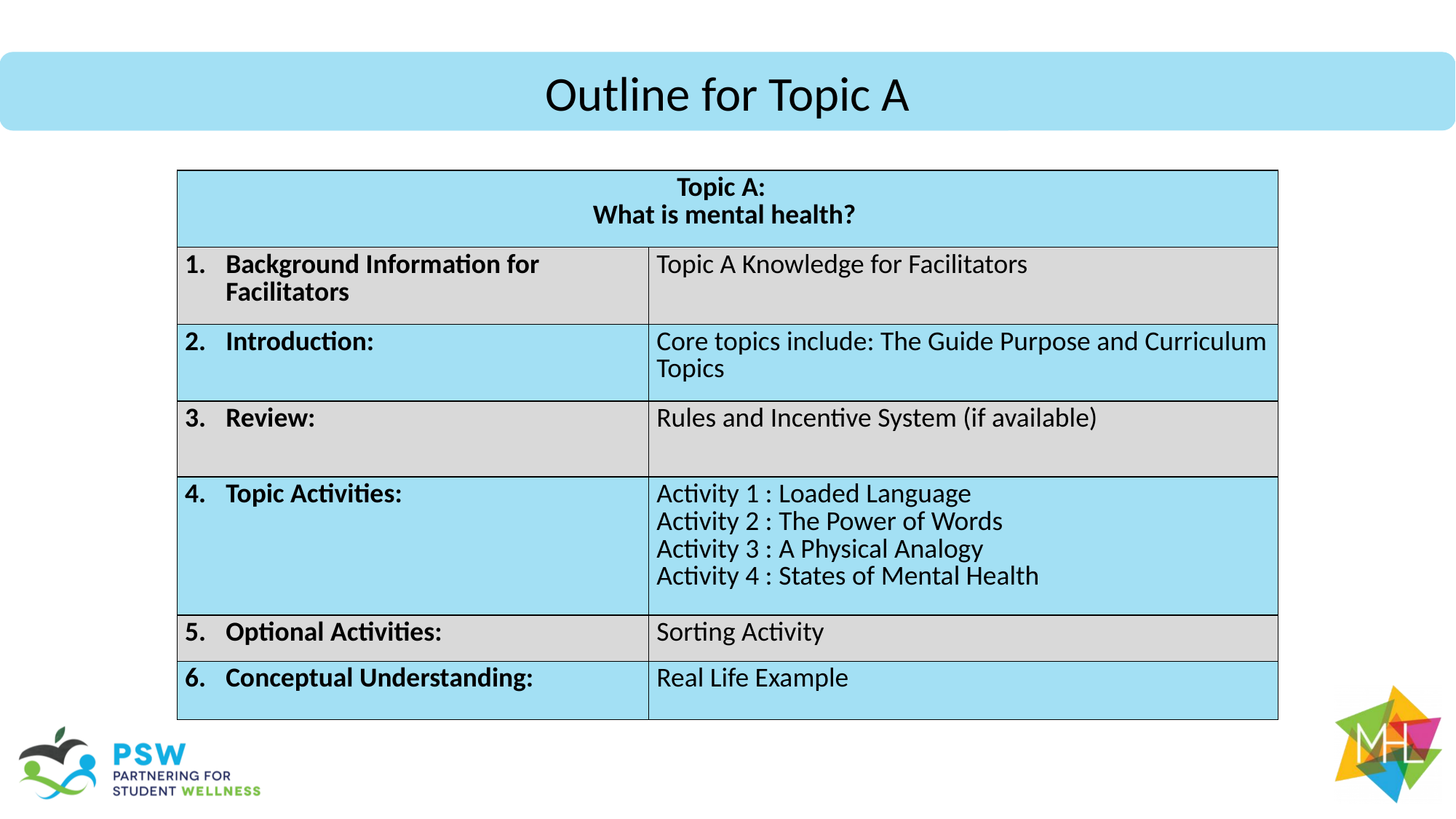

Outline for Topic A
| Topic A:   What is mental health? |  |
| --- | --- |
| Background Information for Facilitators | Topic A Knowledge for Facilitators |
| Introduction: | Core topics include: The Guide Purpose and Curriculum Topics |
| Review: | Rules and Incentive System (if available) |
| Topic Activities: | Activity 1 : Loaded Language  Activity 2 : The Power of Words  Activity 3 : A Physical Analogy  Activity 4 : States of Mental Health |
| Optional Activities: | Sorting Activity |
| Conceptual Understanding: | Real Life Example |